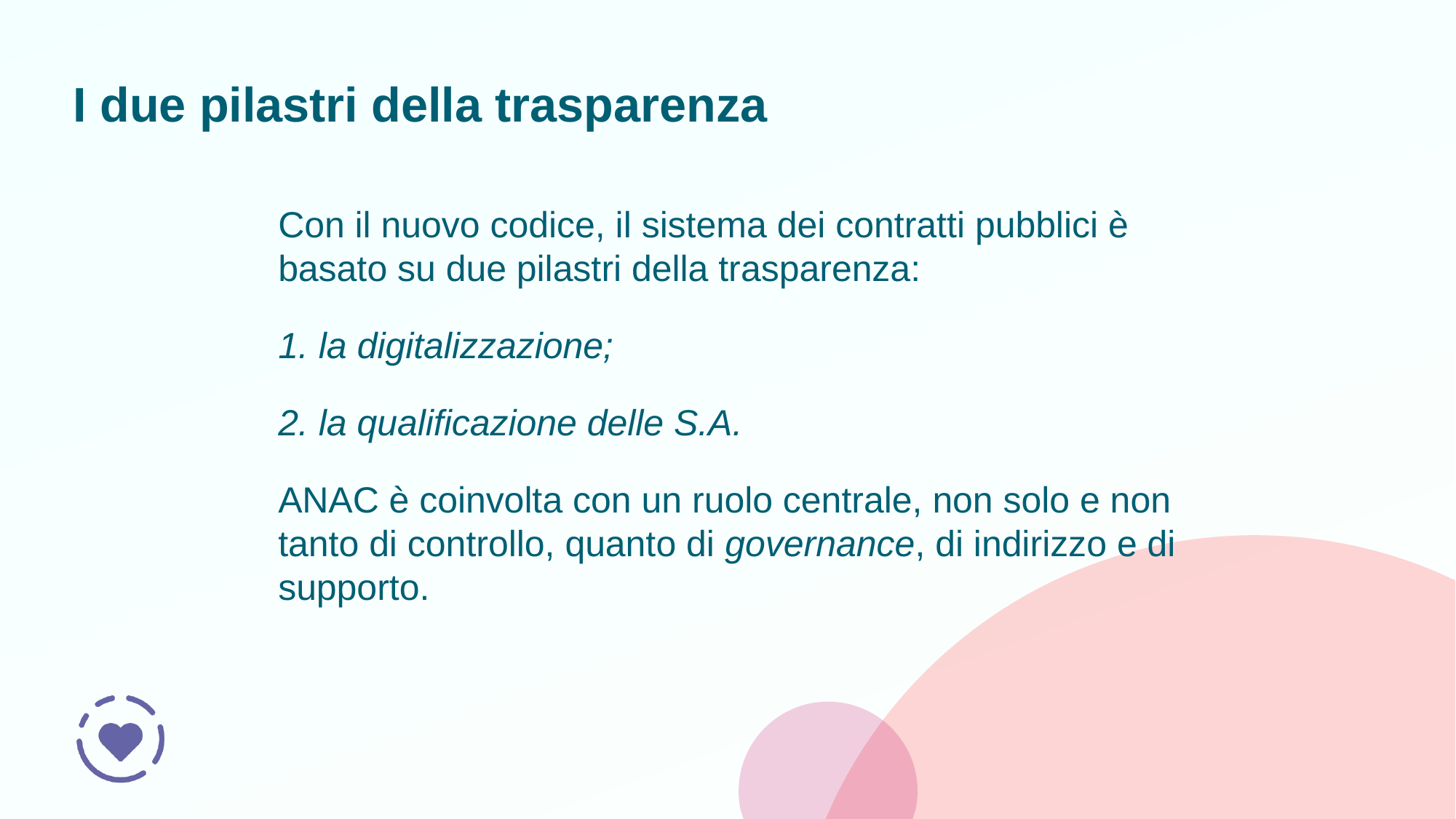

# I due pilastri della trasparenza
Con il nuovo codice, il sistema dei contratti pubblici è basato su due pilastri della trasparenza:
1. la digitalizzazione;
2. la qualificazione delle S.A.
ANAC è coinvolta con un ruolo centrale, non solo e non tanto di controllo, quanto di governance, di indirizzo e di supporto.